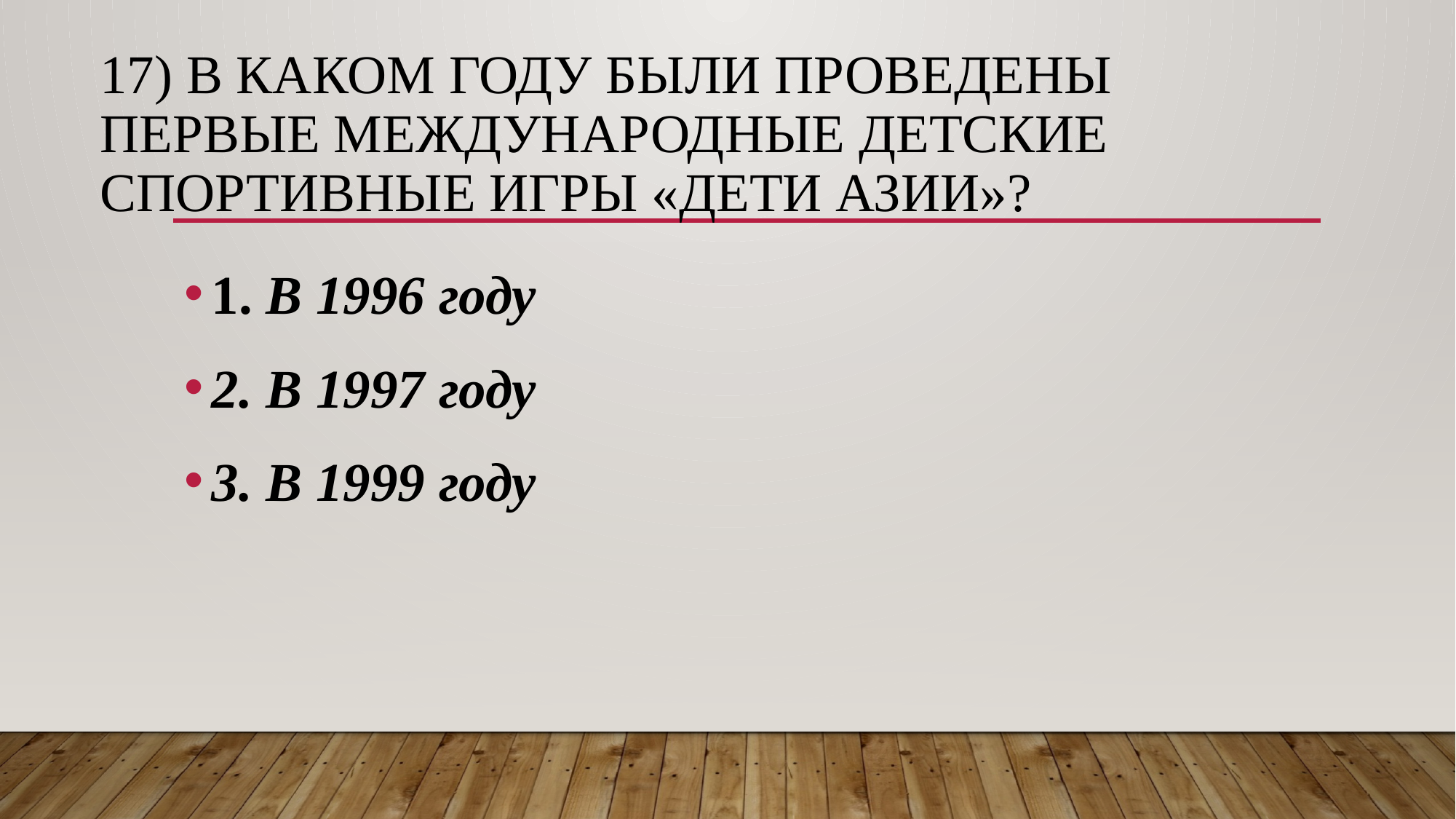

# 17) В каком году были проведены первые Международные детские спортивные игры «Дети Азии»?
1. В 1996 году
2. В 1997 году
3. В 1999 году